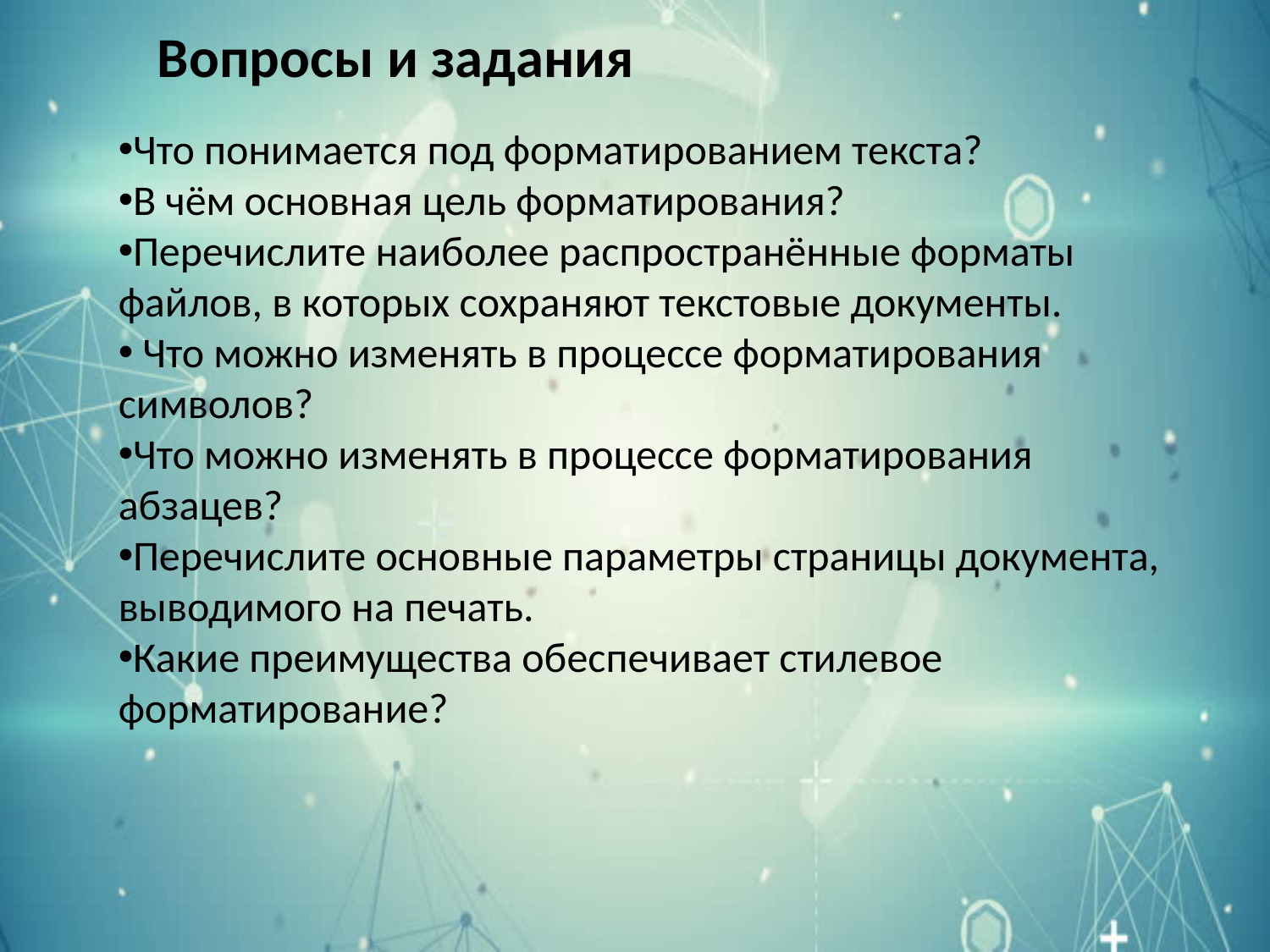

Вопросы и задания
Что понимается под форматированием текста?
В чём основная цель форматирования?
Перечислите наиболее распространённые форматы файлов, в которых сохраняют текстовые документы.
 Что можно изменять в процессе форматирования символов?
Что можно изменять в процессе форматирования абзацев?
Перечислите основные параметры страницы документа, выводимого на печать.
Какие преимущества обеспечивает стилевое форматирование?